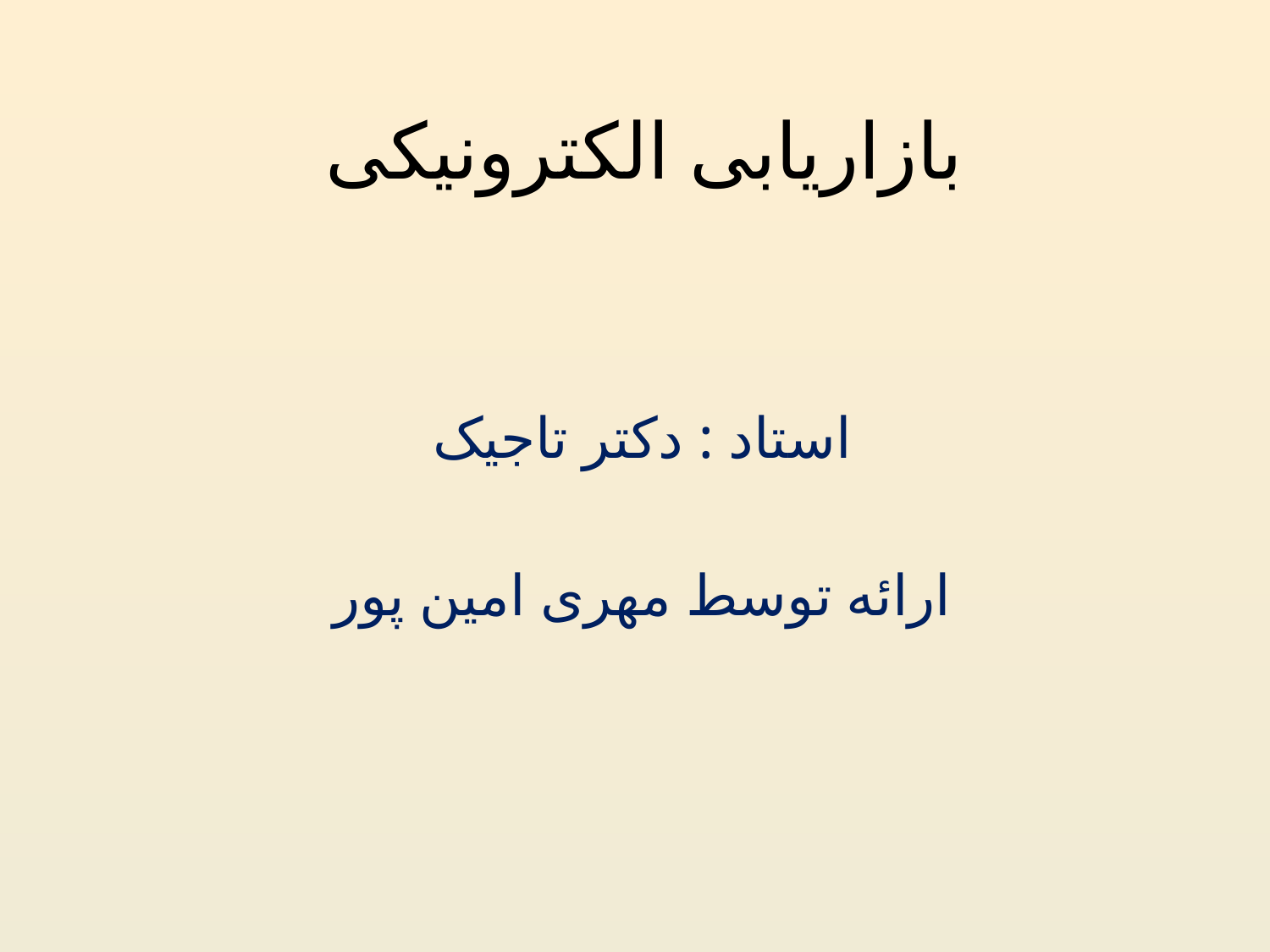

# بازاریابی الکترونیکی

استاد : دکتر تاجیک

ارائه توسط مهری امین پور